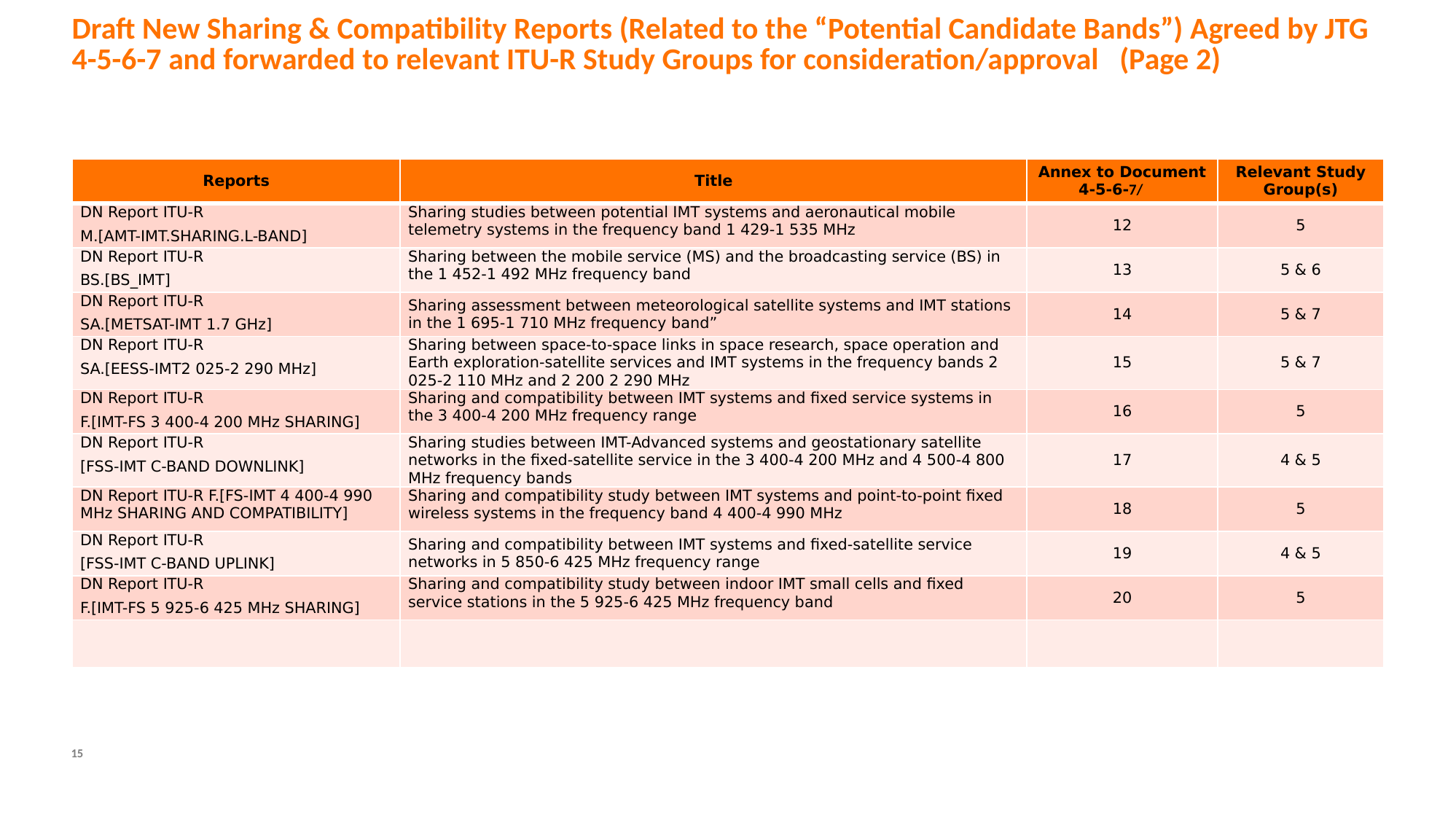

# Draft New Sharing & Compatibility Reports (Related to the “Potential Candidate Bands”) Agreed by JTG 4-5-6-7 and forwarded to relevant ITU-R Study Groups for consideration/approval   (Page 2)
| Reports | Title | Annex to Document 4-5-6-7/715 | Relevant Study Group(s) |
| --- | --- | --- | --- |
| DN Report ITU-R M.[AMT-IMT.SHARING.L-BAND] | Sharing studies between potential IMT systems and aeronautical mobile telemetry systems in the frequency band 1 429-1 535 MHz | 12 | 5 |
| DN Report ITU-R BS.[BS\_IMT] | Sharing between the mobile service (MS) and the broadcasting service (BS) in the 1 452‑1 492 MHz frequency band | 13 | 5 & 6 |
| DN Report ITU-R SA.[METSAT-IMT 1.7 GHz] | Sharing assessment between meteorological satellite systems and IMT stations in the 1 695‑1 710 MHz frequency band” | 14 | 5 & 7 |
| DN Report ITU-R SA.[EESS-IMT2 025-2 290 MHz] | Sharing between space-to-space links in space research, space operation and Earth exploration-satellite services and IMT systems in the frequency bands 2 025-2 110 MHz and 2 200 2 290 MHz | 15 | 5 & 7 |
| DN Report ITU-R F.[IMT-FS 3 400-4 200 MHz SHARING] | Sharing and compatibility between IMT systems and fixed service systems in the 3 400‑4 200 MHz frequency range | 16 | 5 |
| DN Report ITU-R [FSS-IMT C-BAND DOWNLINK] | Sharing studies between IMT-Advanced systems and geostationary satellite networks in the fixed-satellite service in the 3 400-4 200 MHz and 4 500-4 800 MHz frequency bands | 17 | 4 & 5 |
| DN Report ITU-R F.[FS-IMT 4 400‑4 990 MHz SHARING AND COMPATIBILITY] | Sharing and compatibility study between IMT systems and point-to-point fixed wireless systems in the frequency band 4 400‑4 990 MHz | 18 | 5 |
| DN Report ITU-R [FSS-IMT C-BAND UPLINK] | Sharing and compatibility between IMT systems and fixed-satellite service networks in 5 850-6 425 MHz frequency range | 19 | 4 & 5 |
| DN Report ITU-R F.[IMT-FS 5 925-6 425 MHz SHARING] | Sharing and compatibility study between indoor IMT small cells and fixed service stations in the 5 925-6 425 MHz frequency band | 20 | 5 |
|  |  |  |  |
15